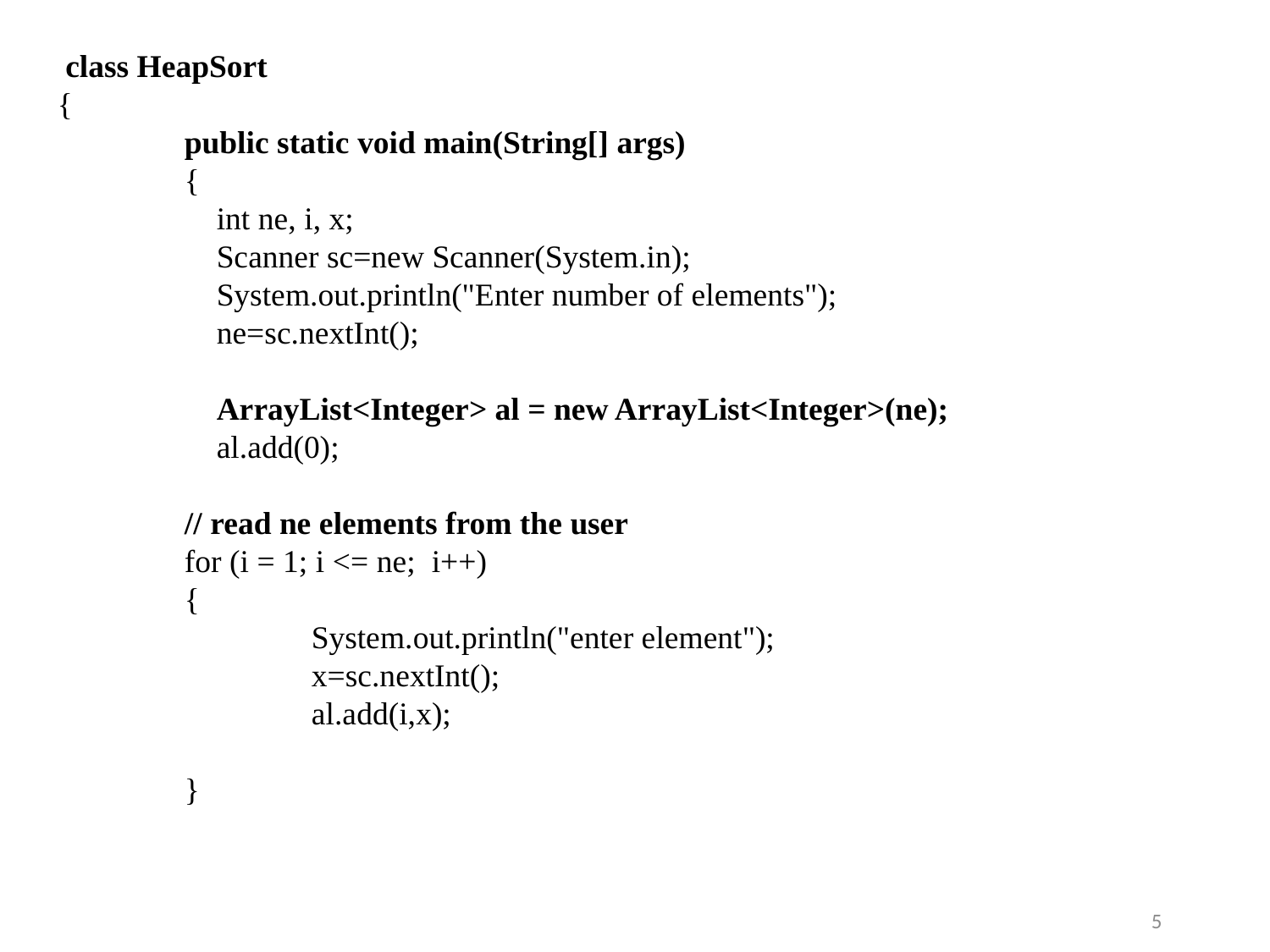

class HeapSort
{
	public static void main(String[] args)
	{
	    int ne, i, x;
	    Scanner sc=new Scanner(System.in);
	    System.out.println("Enter number of elements");
	    ne=sc.nextInt();

	    ArrayList<Integer> al = new ArrayList<Integer>(ne);
     	    al.add(0);

	// read ne elements from the user
	for (i = 1; i <= ne;  i++)
    	{
        		System.out.println("enter element");
        		x=sc.nextInt();
        		al.add(i,x);

    	}

5